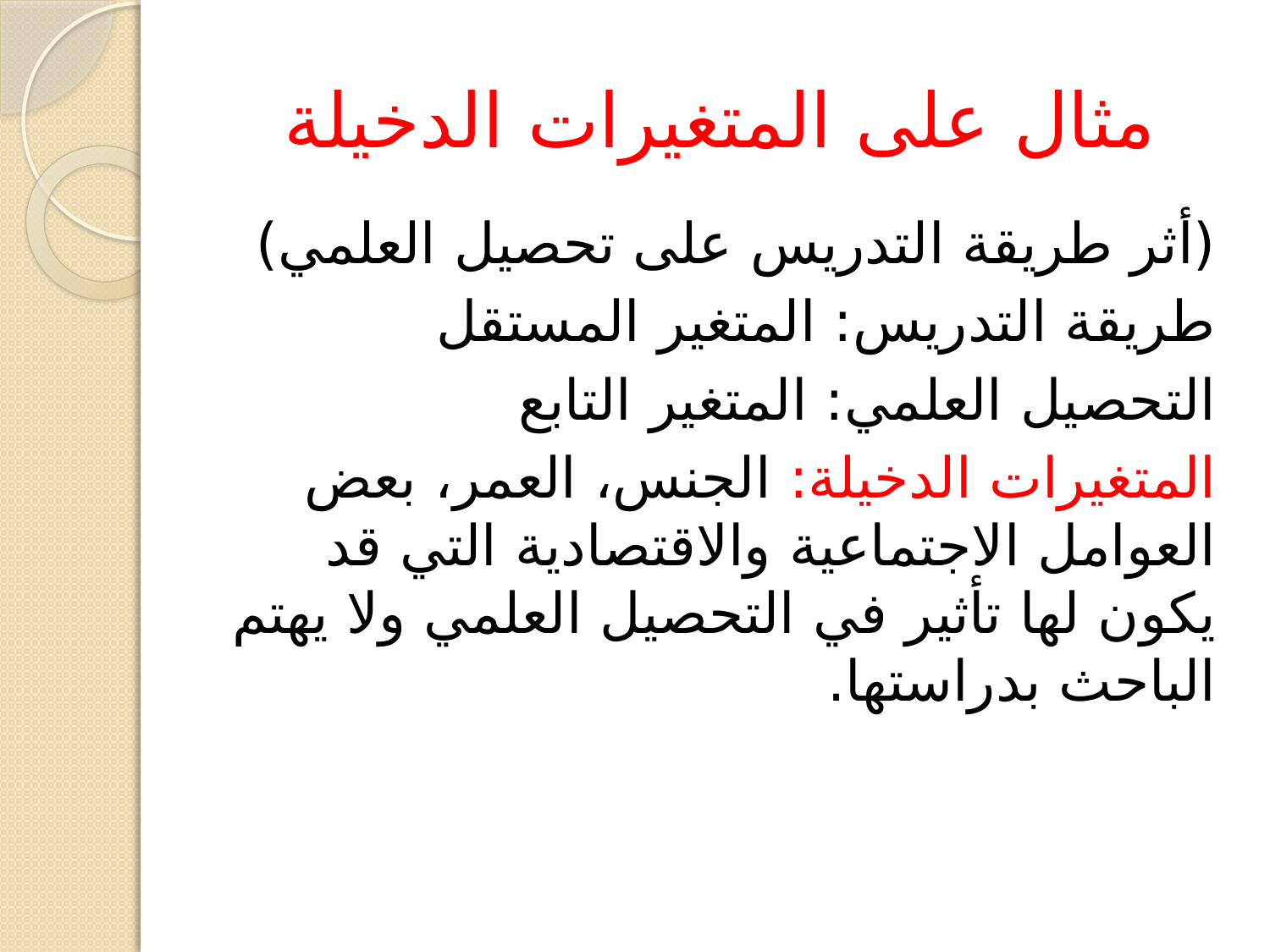

# مثال على المتغيرات الدخيلة
(أثر طريقة التدريس على تحصيل العلمي)
طريقة التدريس: المتغير المستقل
التحصيل العلمي: المتغير التابع
المتغيرات الدخيلة: الجنس، العمر، بعض العوامل الاجتماعية والاقتصادية التي قد يكون لها تأثير في التحصيل العلمي ولا يهتم الباحث بدراستها.